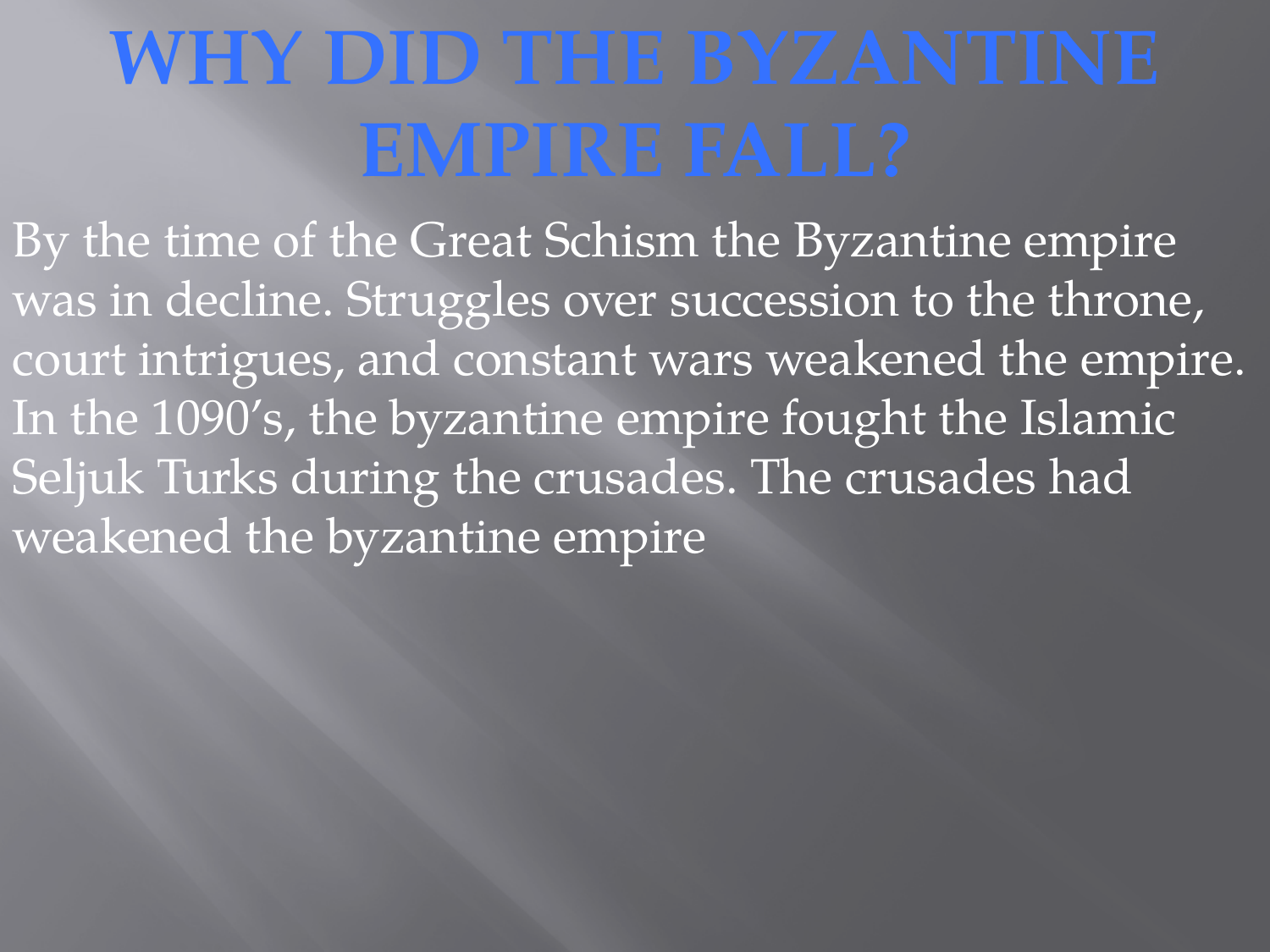

Why did the Byzantine Empire Fall?
By the time of the Great Schism the Byzantine empire was in decline. Struggles over succession to the throne, court intrigues, and constant wars weakened the empire. In the 1090’s, the byzantine empire fought the Islamic Seljuk Turks during the crusades. The crusades had weakened the byzantine empire